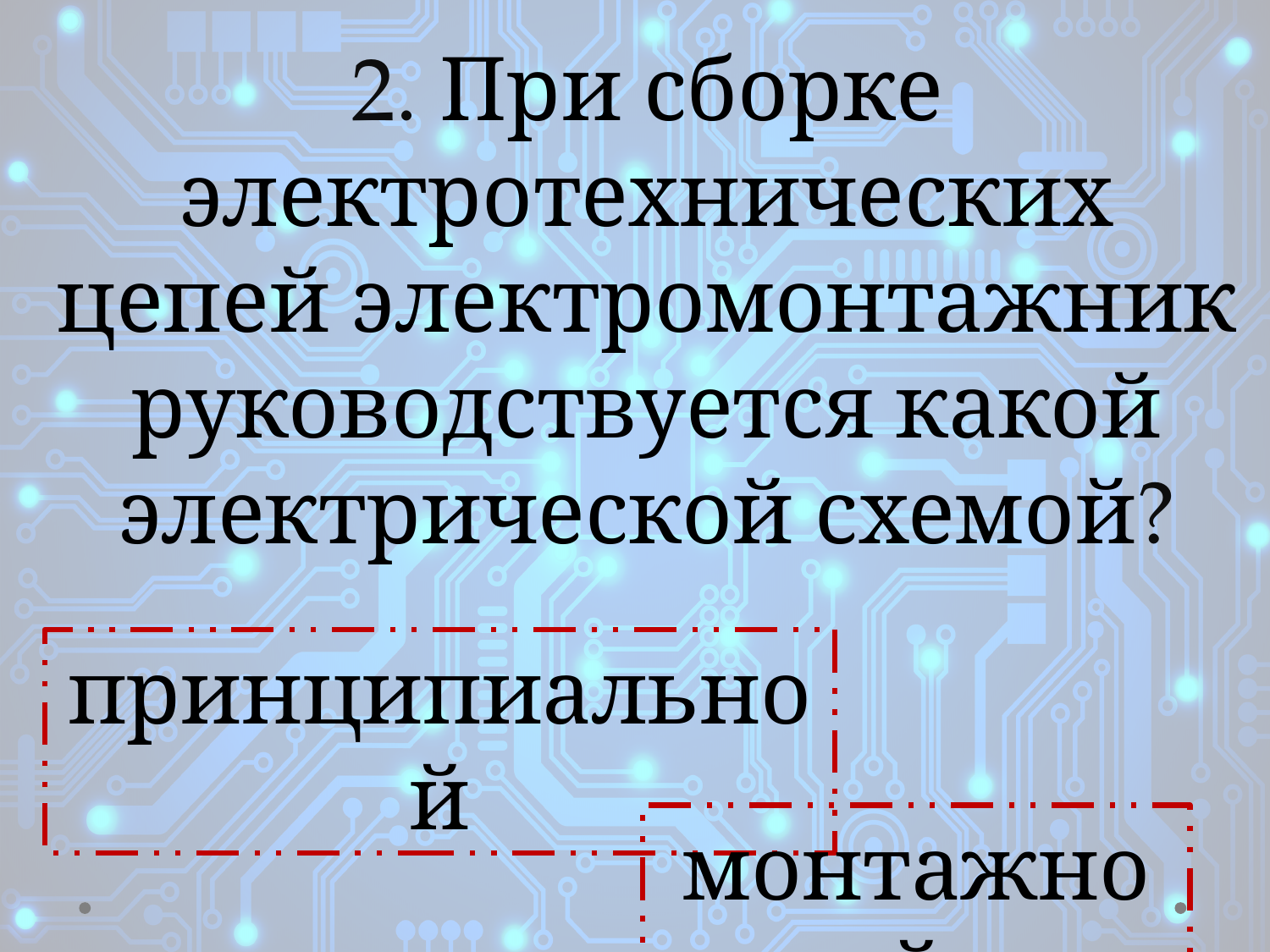

2. При сборке электротехнических цепей электромонтажник руководствуется какой электрической схемой?
принципиальной
монтажной